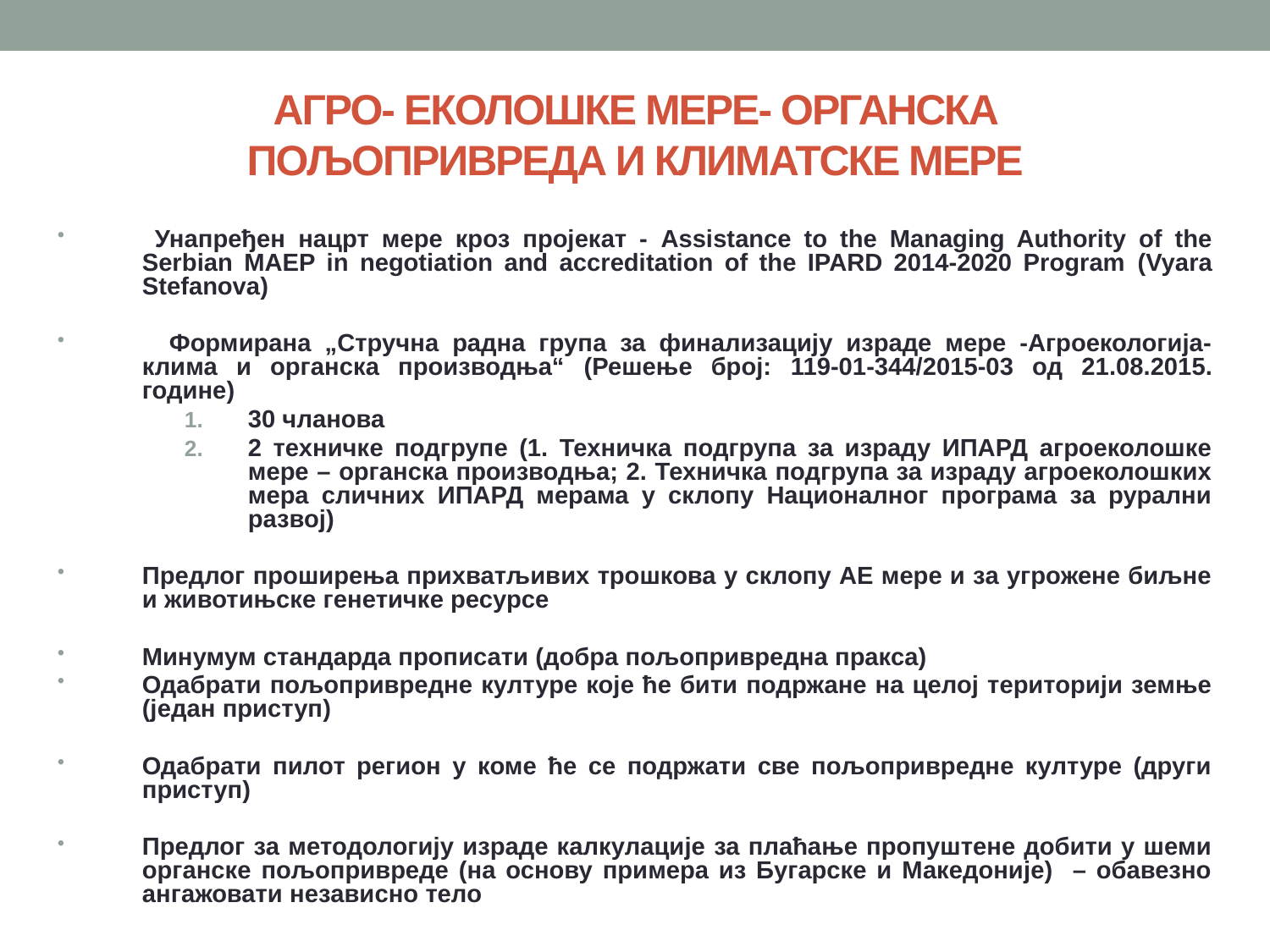

Агро- еколошке мере- органска пољопривреда и климатске мере
 Унапређен нацрт мере кроз пројекат - Assistance to the Managing Authority of the Serbian MAEP in negotiation and accreditation of the IPARD 2014-2020 Program (Vyara Stefanova)

  Формирана „Стручна радна група за финализацију израде мере -Агроекологија-клима и органска производња“ (Решење број: 119-01-344/2015-03 од 21.08.2015. године)
30 чланова
2 техничке подгрупе (1. Техничка подгрупа за израду ИПАРД агроеколошке мере – органска производња; 2. Техничка подгрупа за израду агроеколошких мера сличних ИПАРД мерама у склопу Националног програма за рурални развој)

Предлог проширења прихватљивих трошкова у склопу АЕ мере и за угрожене биљне и животињске генетичке ресурсе

Минумум стандарда прописати (добра пољопривредна пракса)
Одабрати пољопривредне културе које ће бити подржане на целој територији земње (један приступ)

Одабрати пилот регион у коме ће се подржати све пољопривредне културе (други приступ)

Предлог за методологију израде калкулације за плаћање пропуштене добити у шеми органске пољопривреде (на основу примера из Бугарске и Македоније)  – обавезно ангажовати независно тело